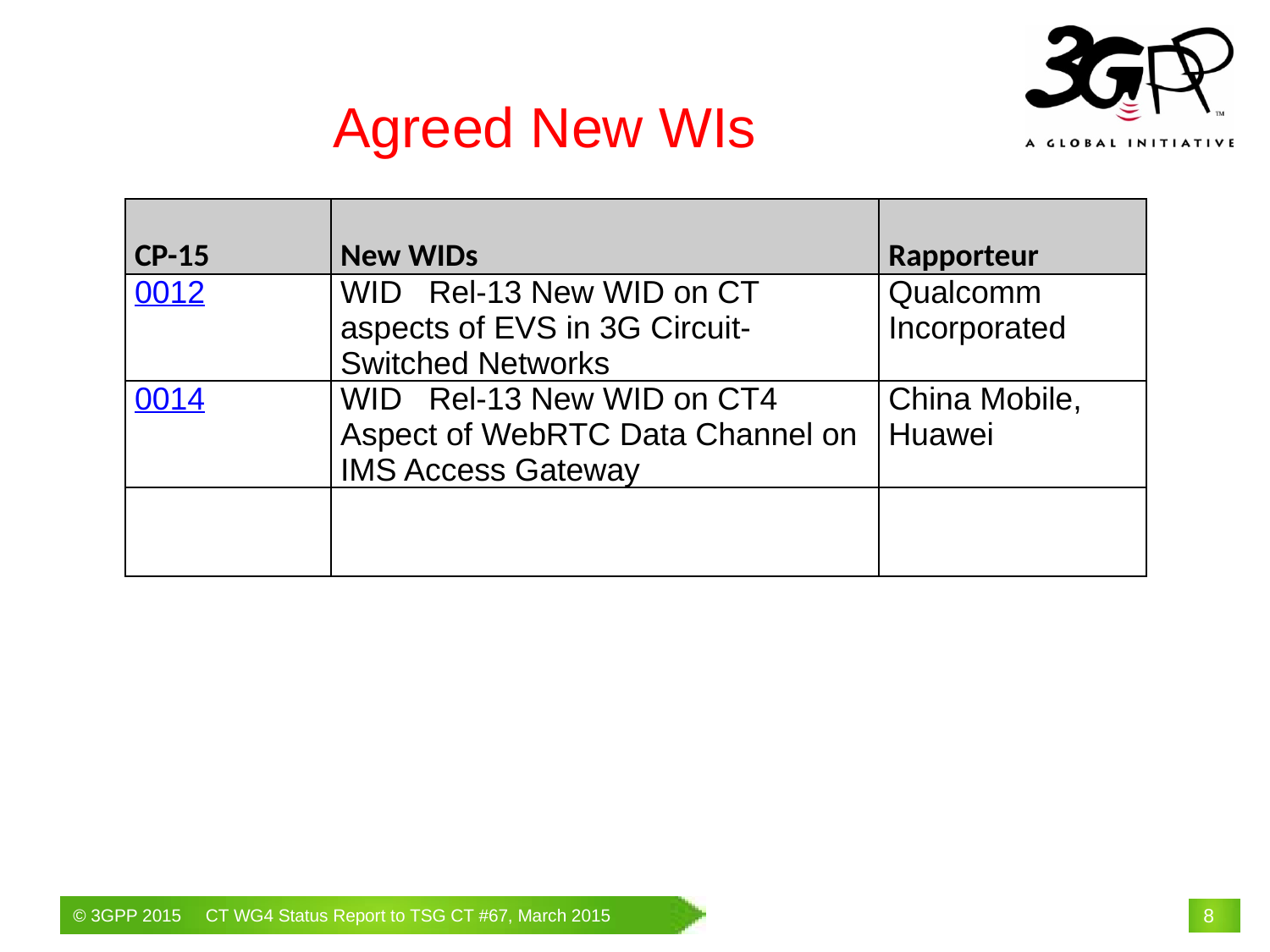

# Agreed New WIs
| CP-15 | New WIDs | Rapporteur |
| --- | --- | --- |
| 0012 | WID Rel-13 New WID on CT aspects of EVS in 3G Circuit-Switched Networks | Qualcomm Incorporated |
| 0014 | WID Rel-13 New WID on CT4 Aspect of WebRTC Data Channel on IMS Access Gateway | China Mobile, Huawei |
|  |  |  |